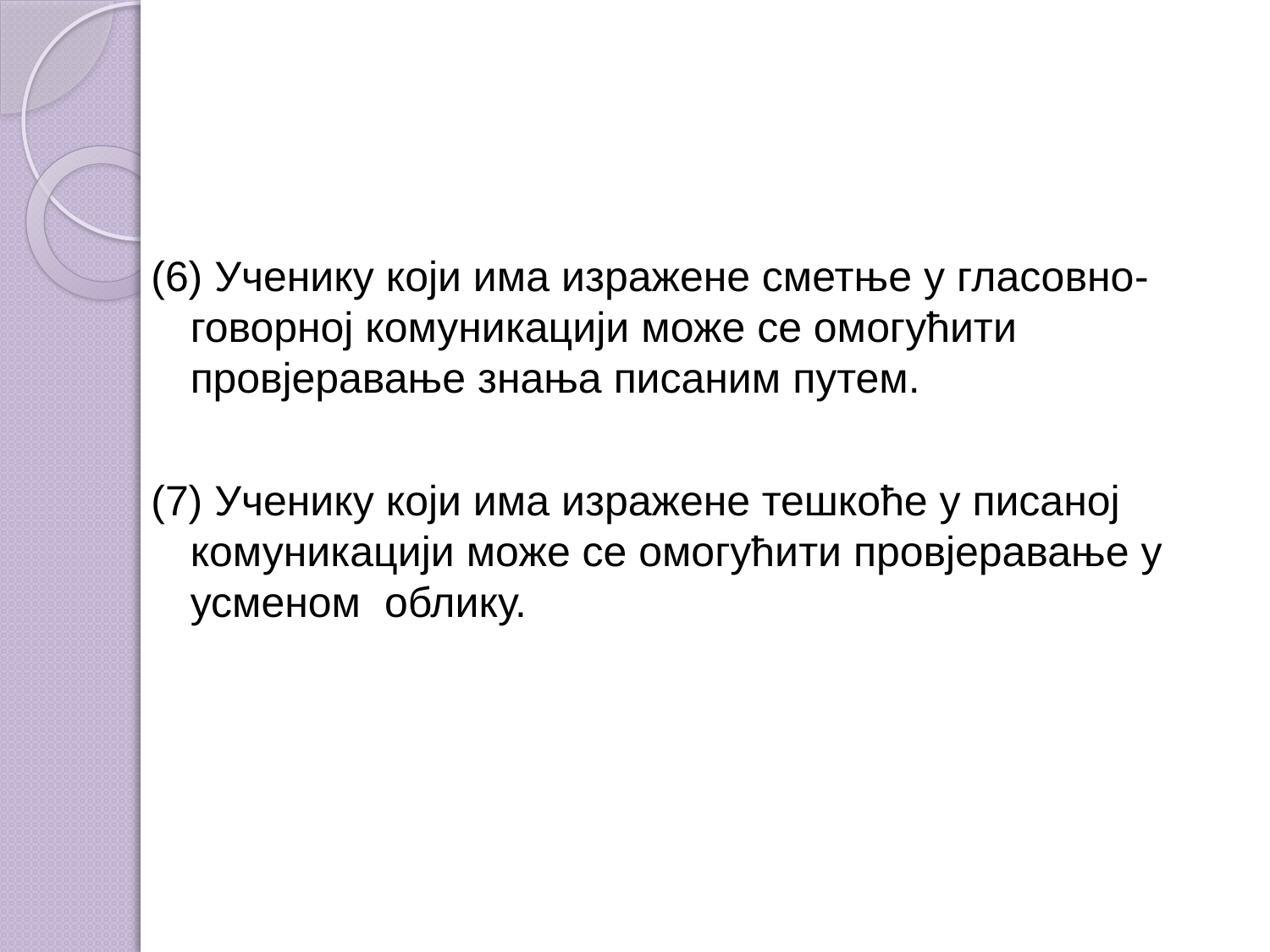

(6) Ученику који има изражене сметње у гласовно-говорној комуникацији може се омогућити провјеравање знања писаним путем.

(7) Ученику који има изражене тешкоће у писаној комуникацији може се омогућити провјеравање у усменом  облику.